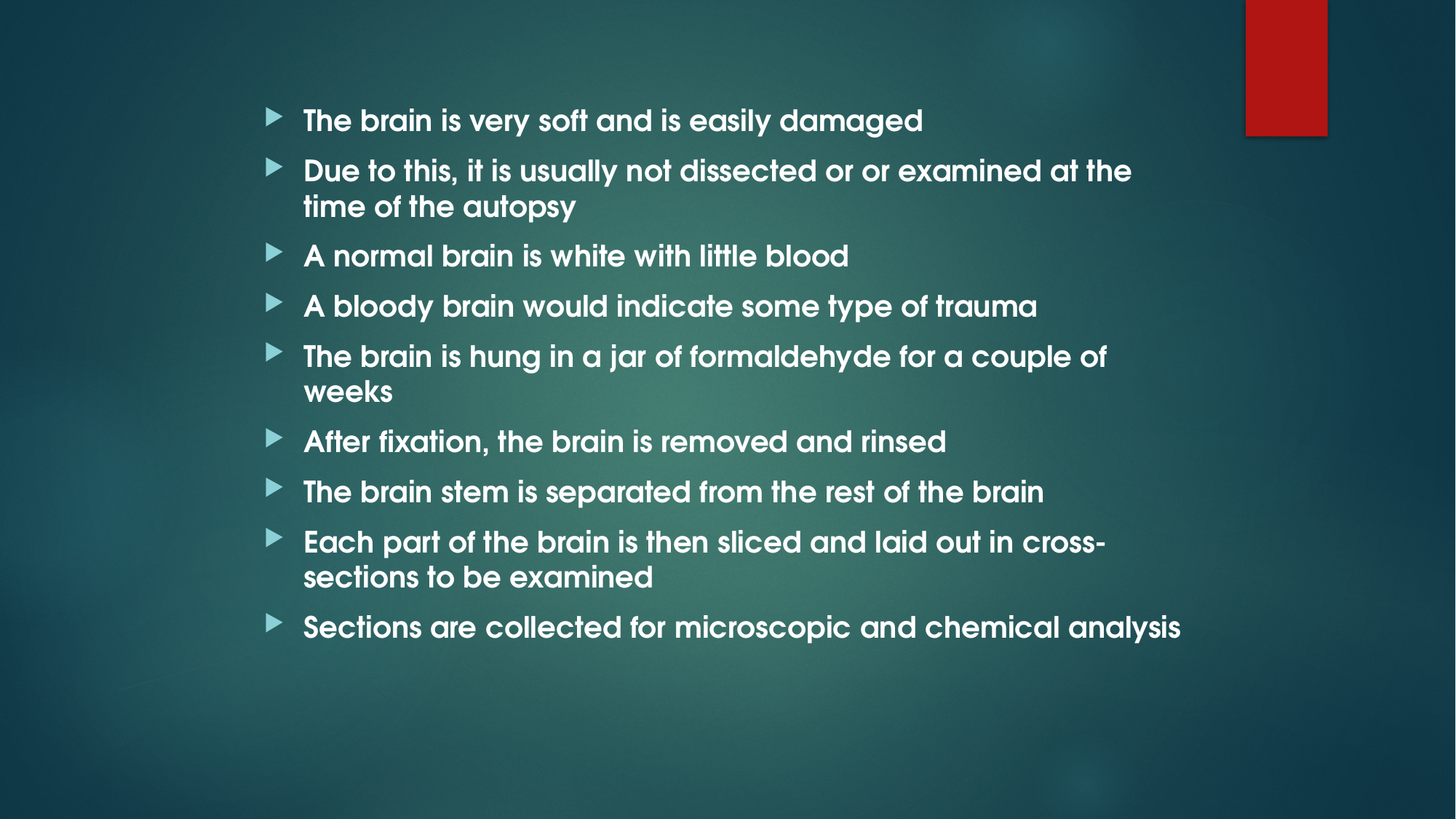

The brain is very soft and is easily damaged
Due to this, it is usually not dissected or or examined at the time of the autopsy
A normal brain is white with little blood
A bloody brain would indicate some type of trauma
The brain is hung in a jar of formaldehyde for a couple of weeks
After fixation, the brain is removed and rinsed
The brain stem is separated from the rest of the brain
Each part of the brain is then sliced and laid out in cross-sections to be examined
Sections are collected for microscopic and chemical analysis